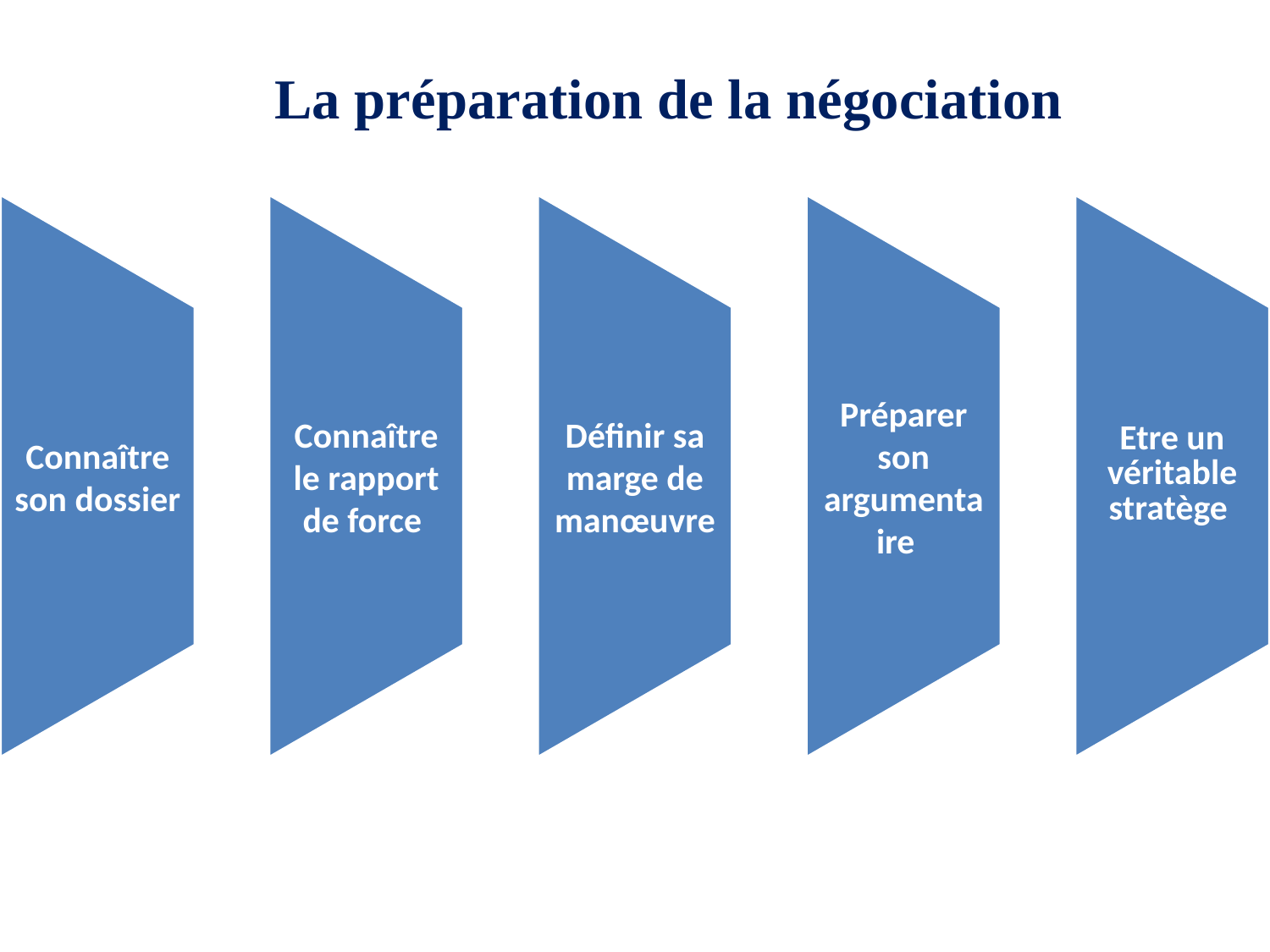

La préparation de la négociation
Connaître son dossier
Connaître le rapport de force
Définir sa marge de manœuvre
Préparer son argumentaire
Etre un véritable
stratège
.